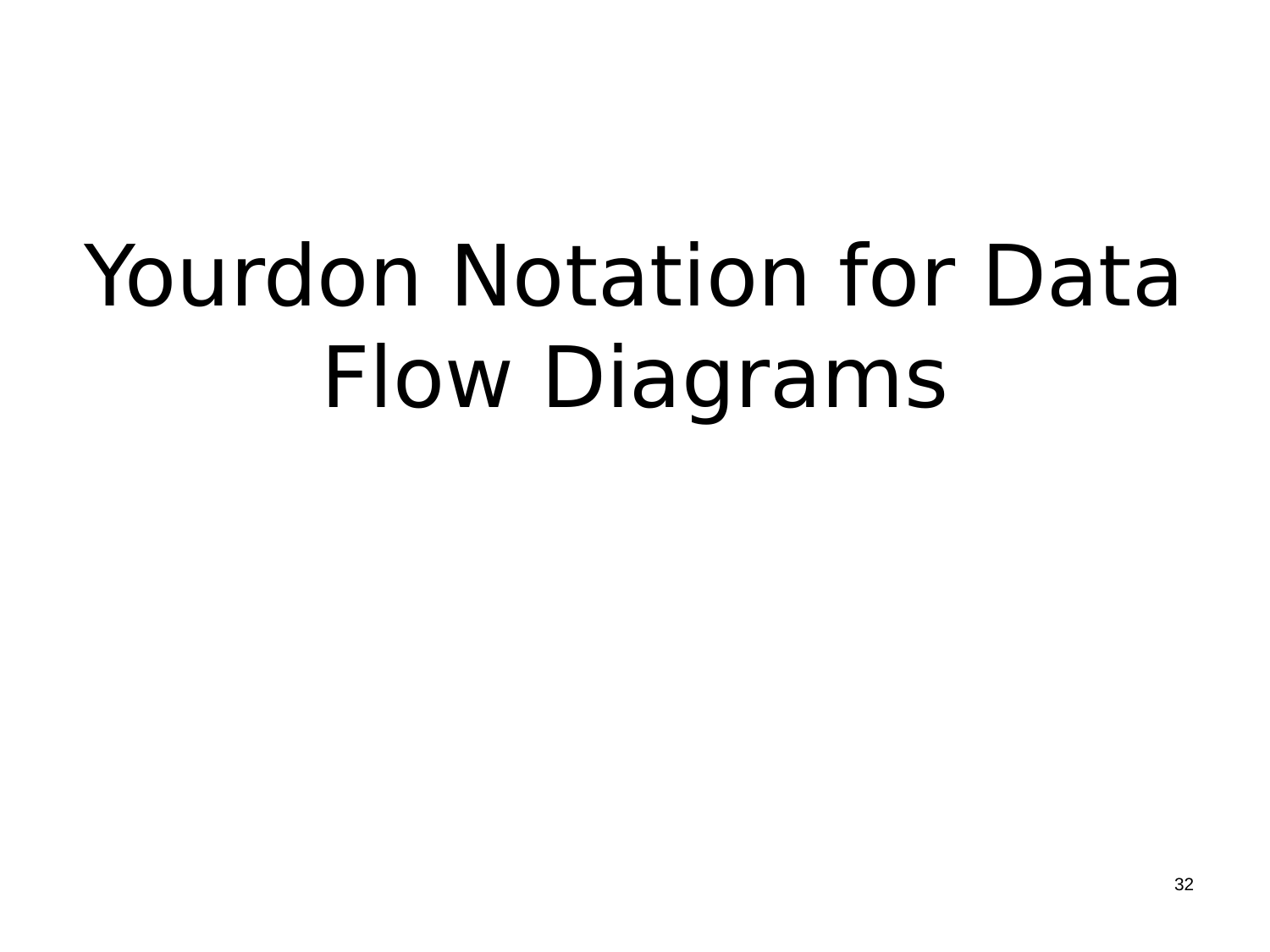

# Yourdon Notation for Data Flow Diagrams
32